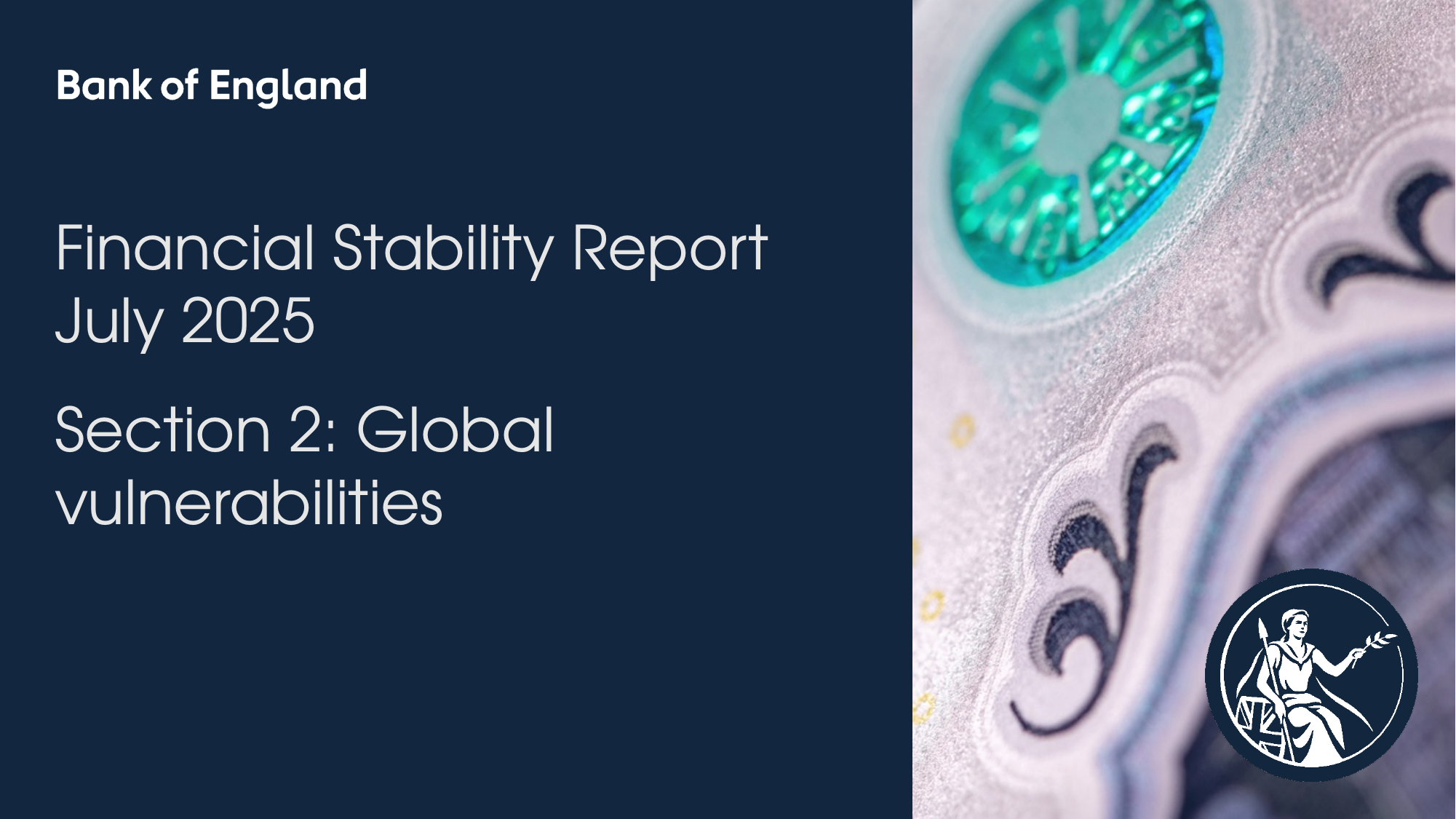

Financial Stability Report
July 2025ox
Section 2: Global vulnerabilities